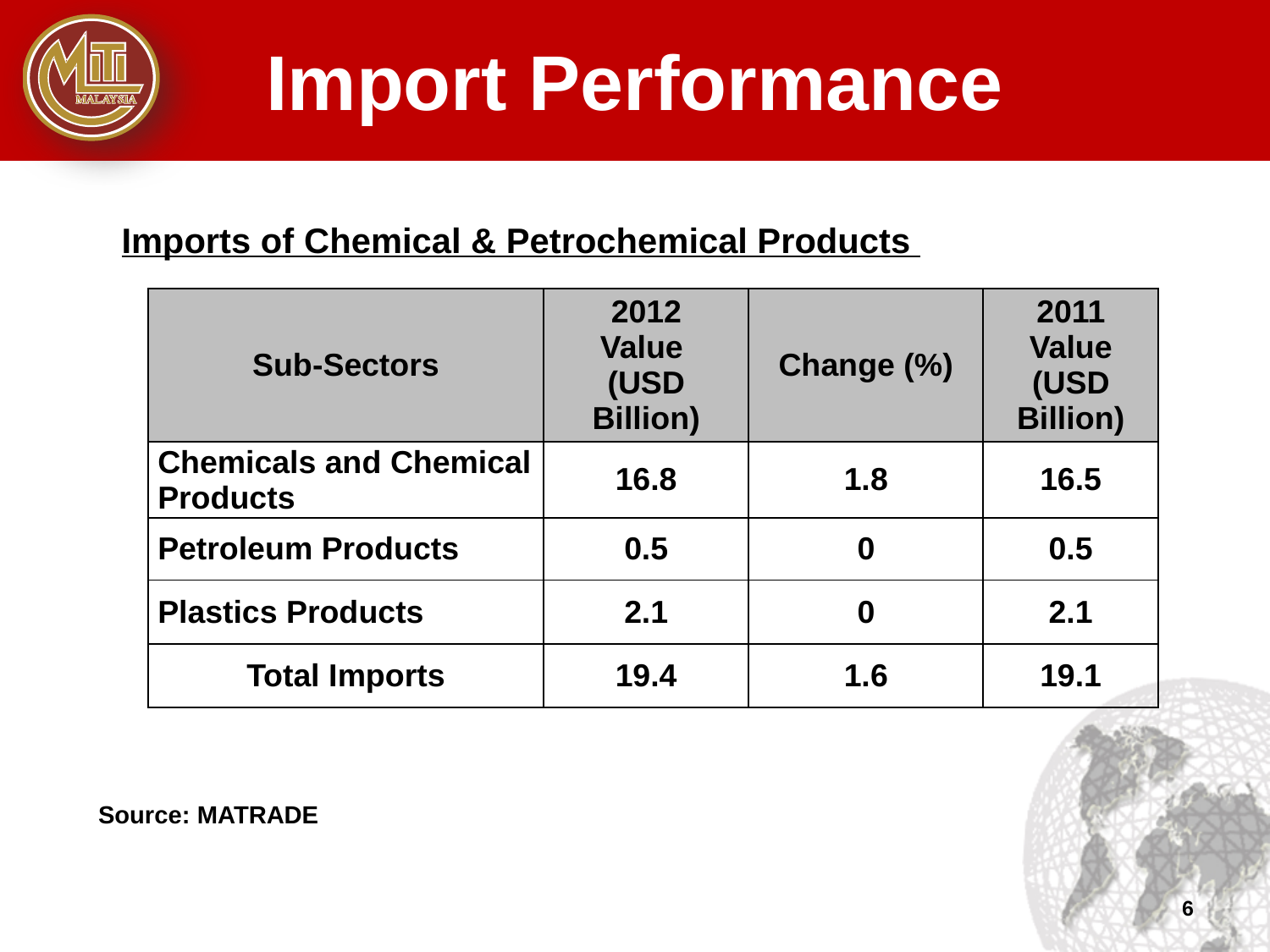

Import Performance
Imports of Chemical & Petrochemical Products

| Sub-Sectors | 2012 Value (USD Billion) | Change (%) | 2011 Value (USD Billion) |
| --- | --- | --- | --- |
| Chemicals and Chemical Products | 16.8 | 1.8 | 16.5 |
| Petroleum Products | 0.5 | 0 | 0.5 |
| Plastics Products | 2.1 | 0 | 2.1 |
| Total Imports | 19.4 | 1.6 | 19.1 |
Source: MATRADE
6